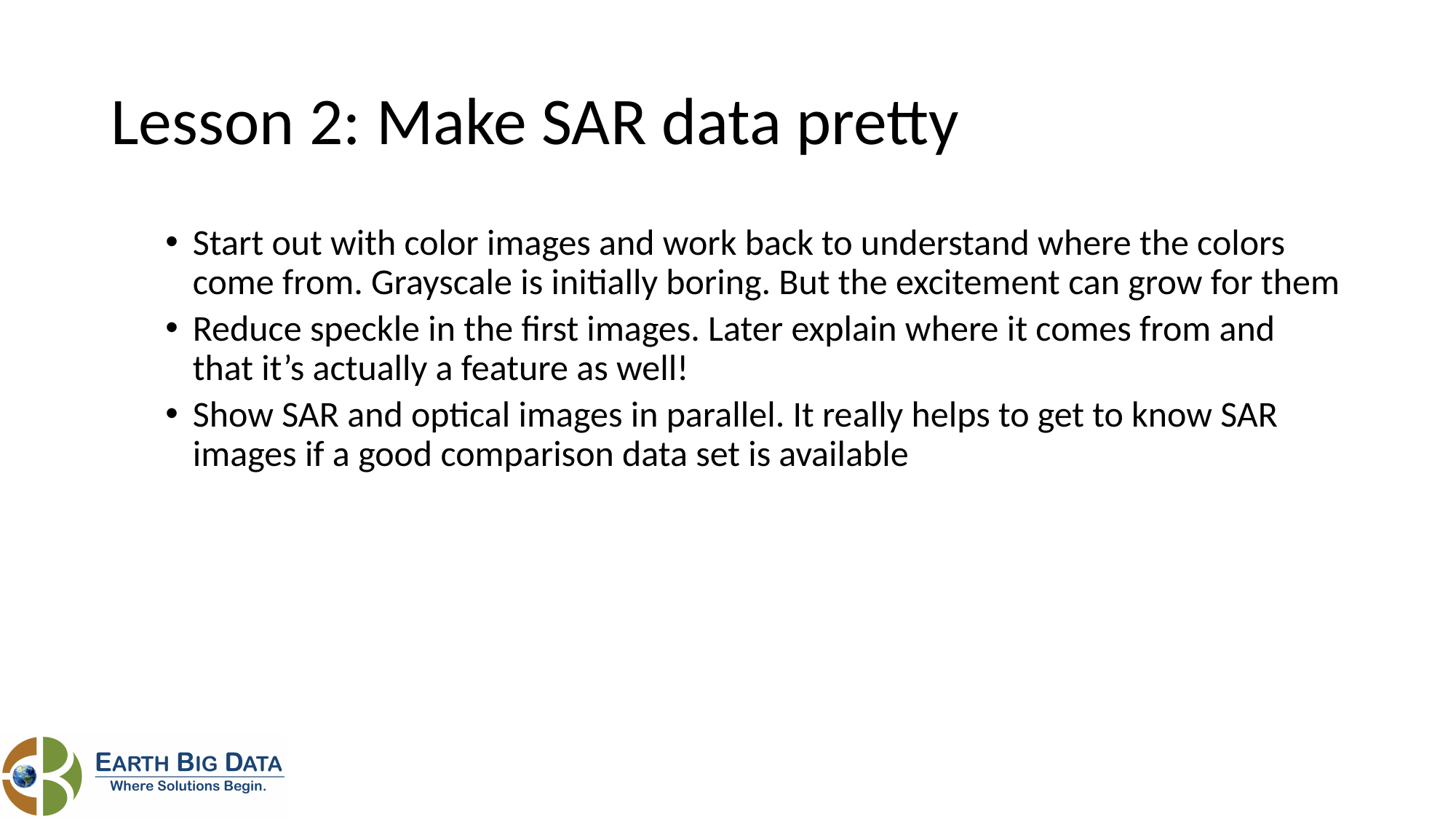

# Lesson 2: Make SAR data pretty
Start out with color images and work back to understand where the colors come from. Grayscale is initially boring. But the excitement can grow for them
Reduce speckle in the first images. Later explain where it comes from and that it’s actually a feature as well!
Show SAR and optical images in parallel. It really helps to get to know SAR images if a good comparison data set is available